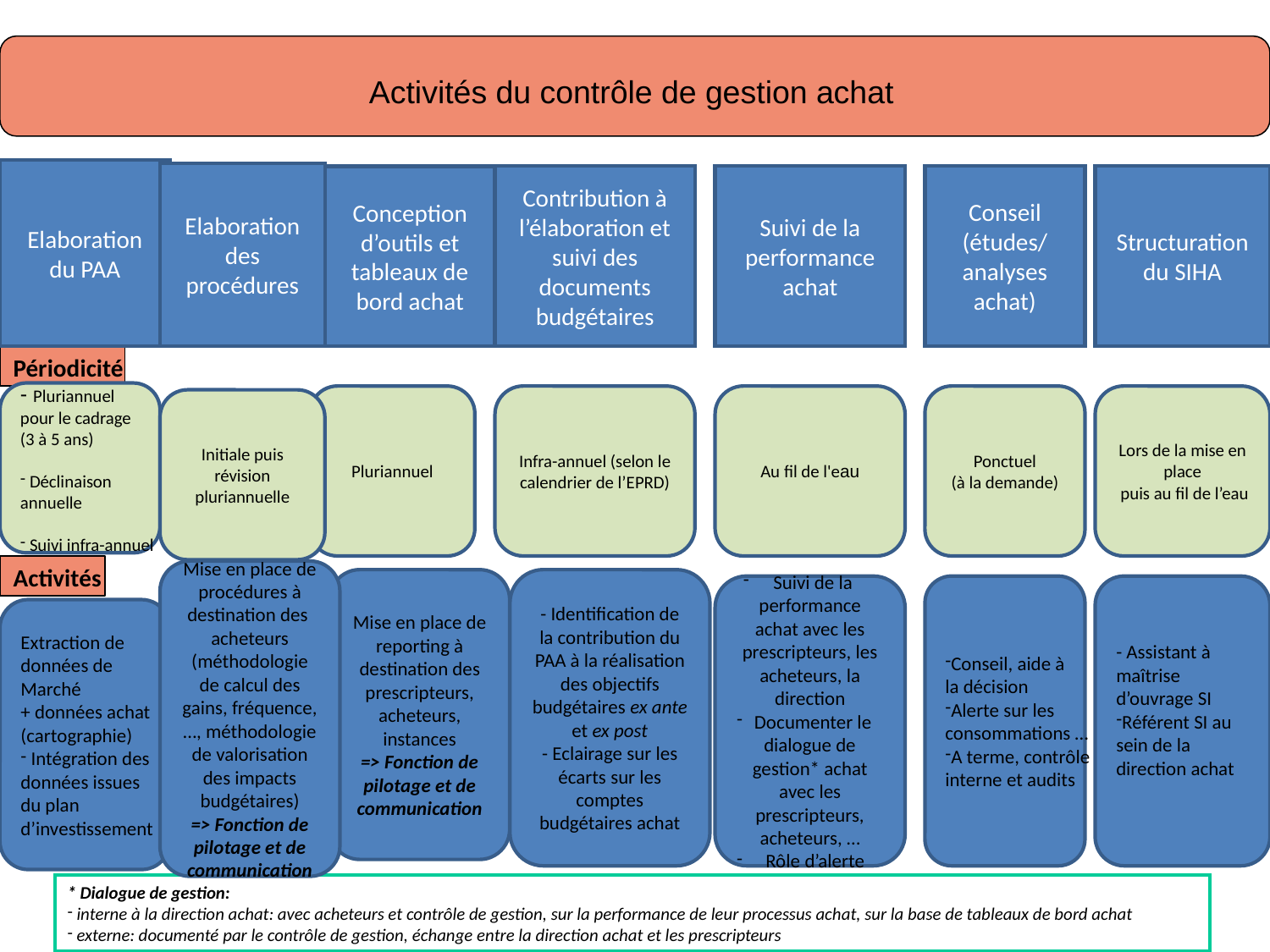

Activités du contrôle de gestion achat

Elaboration du PAA
Elaboration des procédures
Contribution à l’élaboration et suivi des documents budgétaires
Suivi de la performance achat
Conseil (études/
analyses achat)
Structuration du SIHA
Conception d’outils et tableaux de bord achat

Périodicité

 Pluriannuel
pour le cadrage
(3 à 5 ans)

 Déclinaison
annuelle

 Suivi infra-annuel
Pluriannuel
Infra-annuel (selon le calendrier de l’EPRD)
Au fil de l'eau
Ponctuel
(à la demande)
Lors de la mise en
place
 puis au fil de l’eau
Initiale puis révision pluriannuelle

Activités
Mise en place de procédures à destination des  acheteurs (méthodologie de calcul des gains, fréquence, …, méthodologie de valorisation des impacts budgétaires)
=> Fonction de pilotage et de communication
Mise en place de reporting à destination des prescripteurs, acheteurs, instances
=> Fonction de pilotage et de communication
- Identification de la contribution du PAA à la réalisation des objectifs budgétaires ex ante et ex post
- Eclairage sur les écarts sur les comptes budgétaires achat
Suivi de la performance achat avec les prescripteurs, les acheteurs, la direction
Documenter le dialogue de gestion* achat avec les prescripteurs, acheteurs, …
 Rôle d’alerte
Conseil, aide à
la décision
Alerte sur les
consommations …
A terme, contrôle
interne et audits
- Assistant à
maîtrise
d’ouvrage SI
Référent SI au
sein de la
direction achat

Extraction de
données de
Marché
+ données achat
(cartographie)
 Intégration des
données issues
du plan
d’investissement
* Dialogue de gestion:
 interne à la direction achat: avec acheteurs et contrôle de gestion, sur la performance de leur processus achat, sur la base de tableaux de bord achat
 externe: documenté par le contrôle de gestion, échange entre la direction achat et les prescripteurs